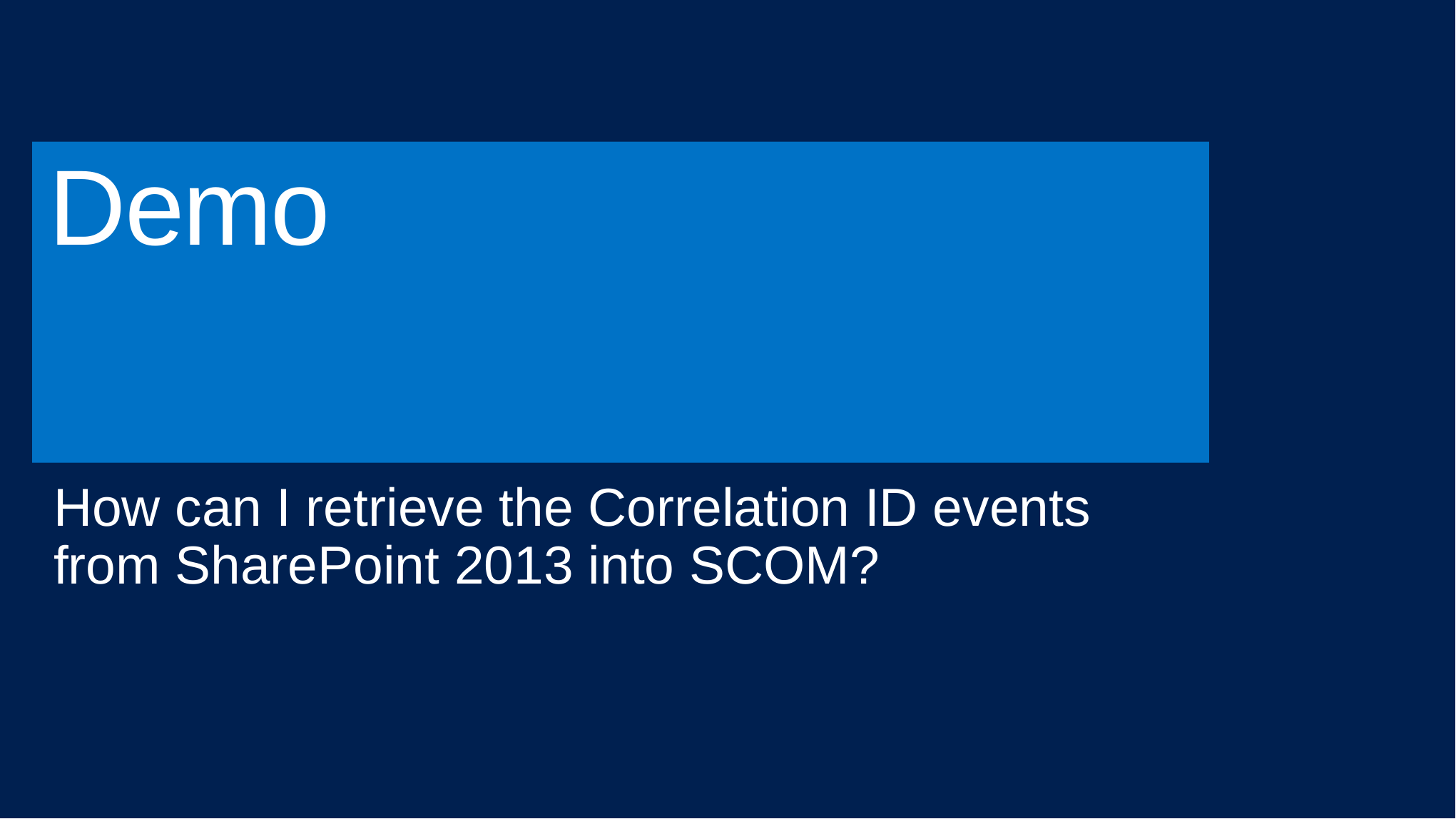

# Demo
How can I retrieve the Correlation ID events from SharePoint 2013 into SCOM?